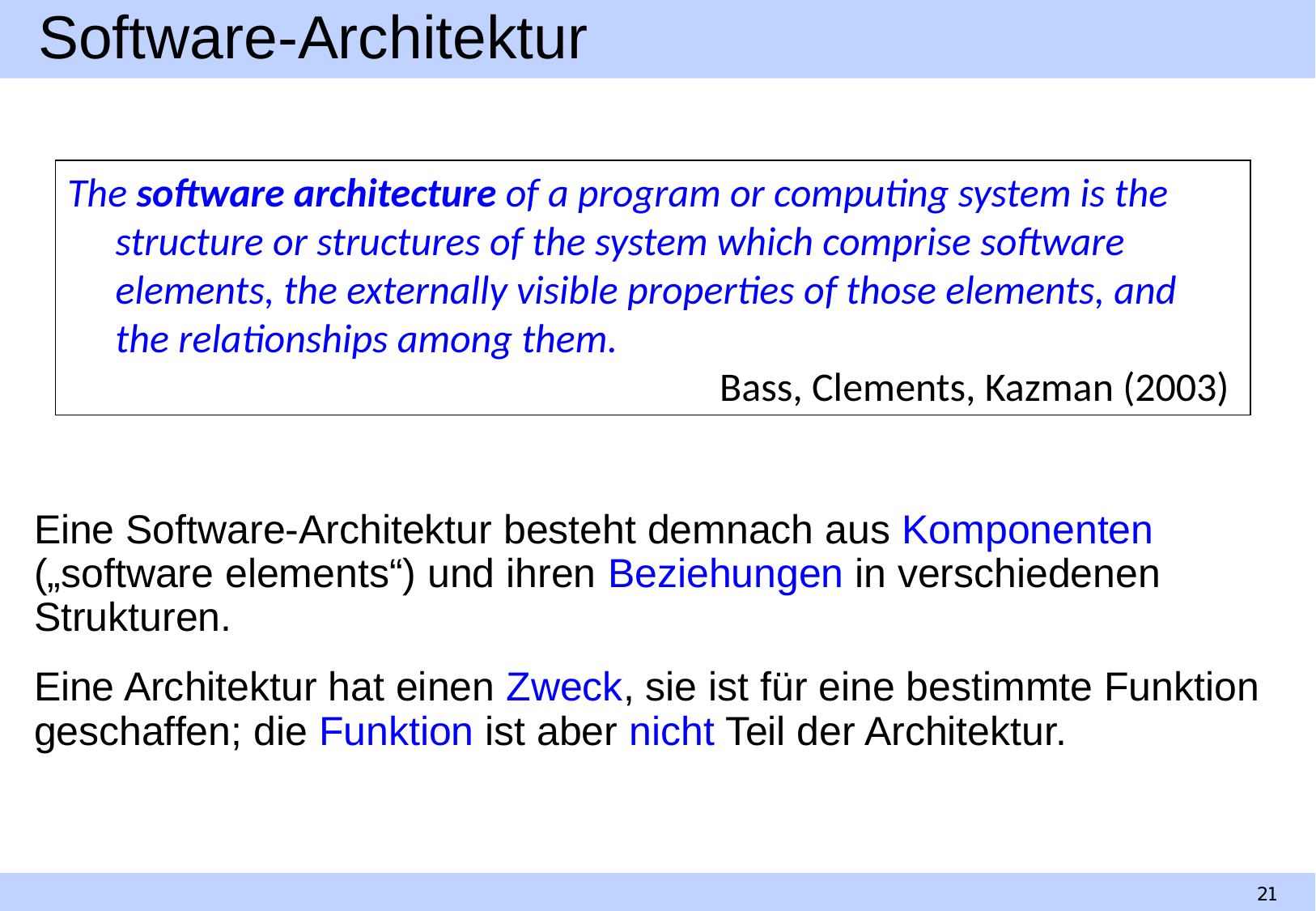

# Software-Architektur
The software architecture of a program or computing system is the structure or structures of the system which comprise software elements, the externally visible properties of those elements, and the relationships among them.
Bass, Clements, Kazman (2003)
Eine Software-Architektur besteht demnach aus Komponenten („software elements“) und ihren Beziehungen in verschiedenen Strukturen.
Eine Architektur hat einen Zweck, sie ist für eine bestimmte Funktion geschaffen; die Funktion ist aber nicht Teil der Architektur.

21